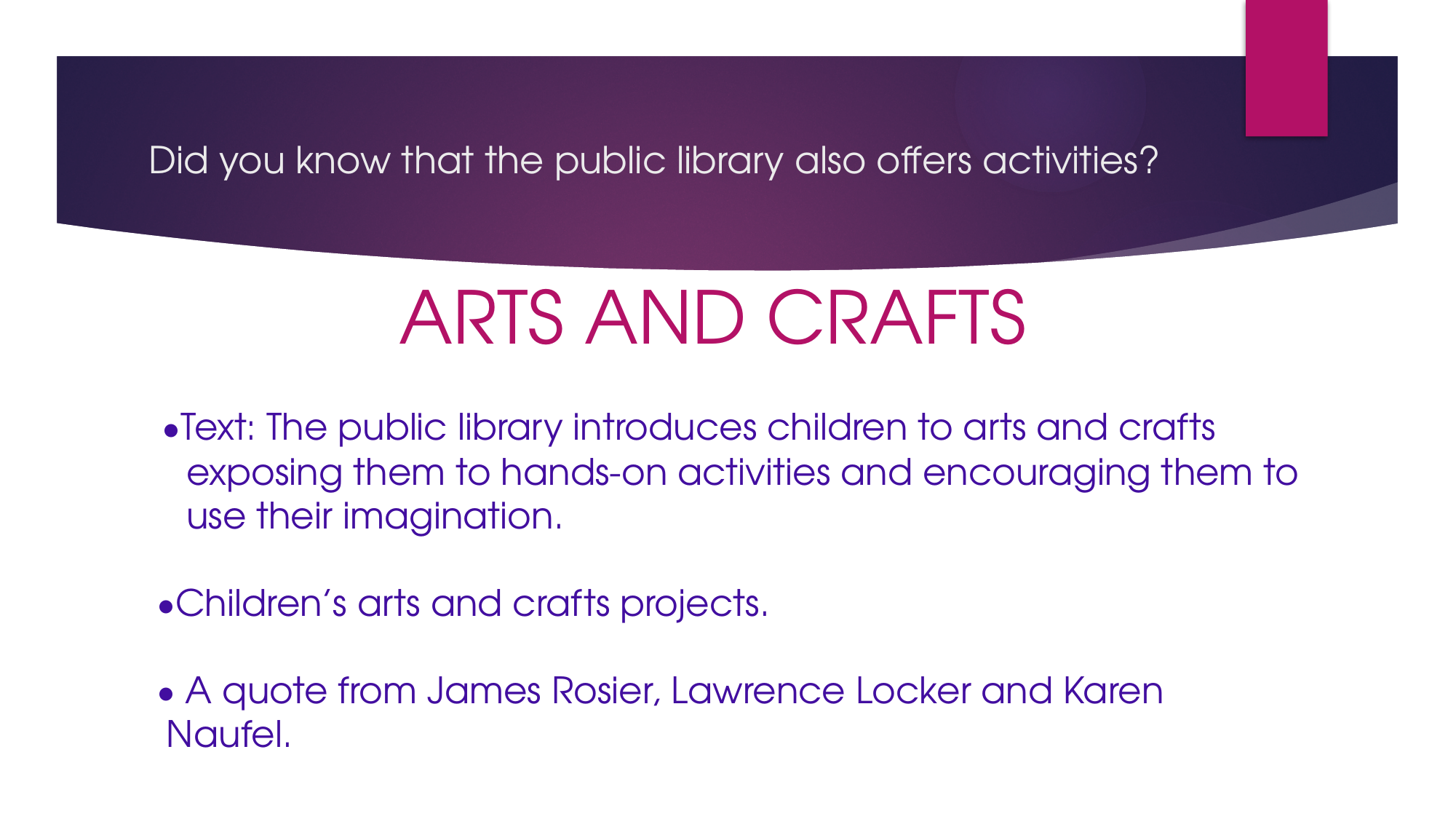

# Did you know that the public library also offers activities?
ARTS AND CRAFTS

   •Text: The public library introduces children to arts and crafts
      exposing them to hands-on activities and encouraging them to
      use their imagination.

   •Children’s arts and crafts projects.

   • A quote from James Rosier, Lawrence Locker and Karen
    Naufel.